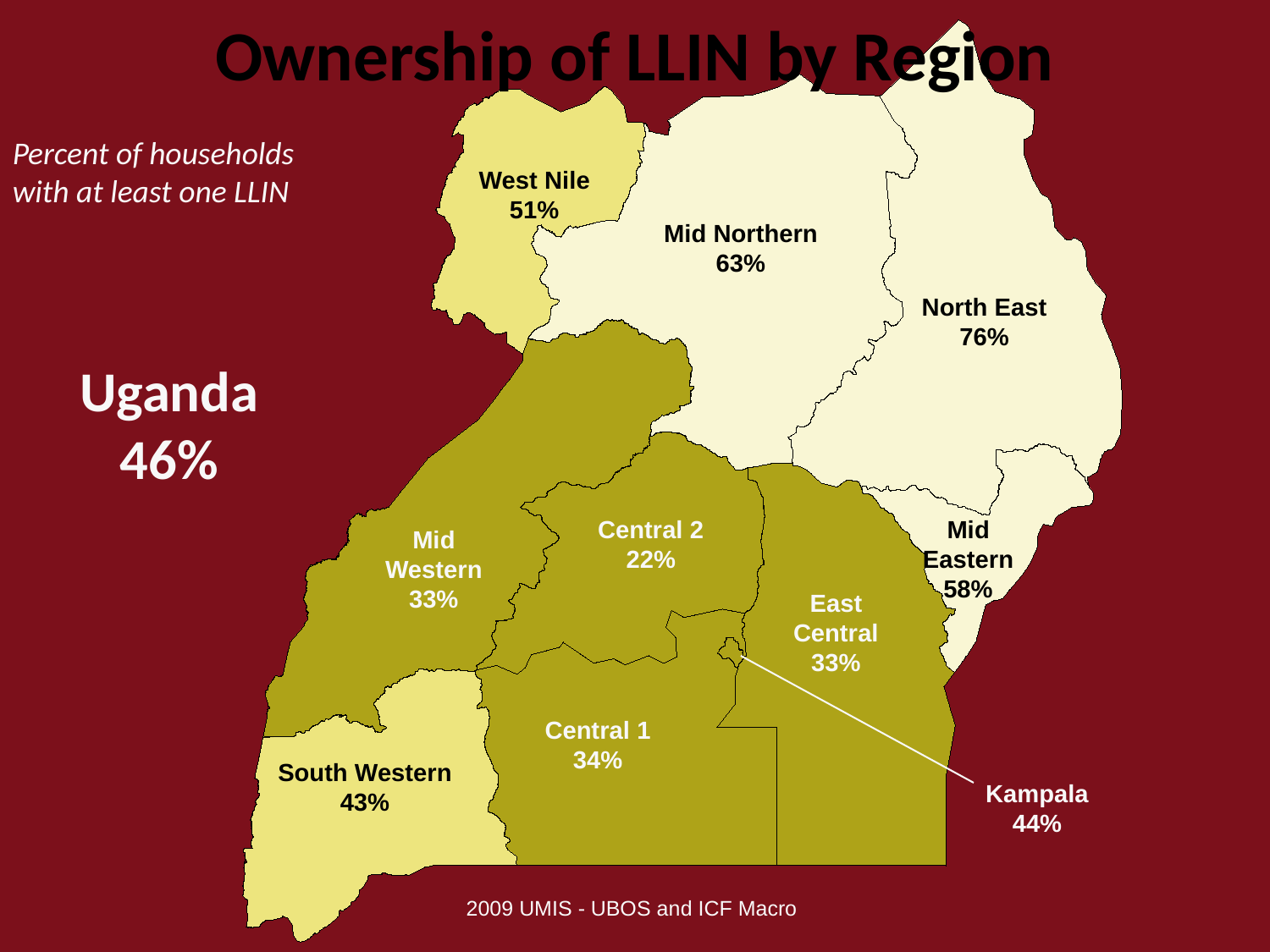

# Ownership of LLIN by Region

Percent of households with at least one LLIN
West Nile
51%
Mid Northern
63%
North East
76%
Uganda
46%
Central 2
22%
Mid Eastern
58%
Mid Western
33%
East Central
33%
Central 1
34%
South Western
43%
Kampala
44%
2009 UMIS - UBOS and ICF Macro